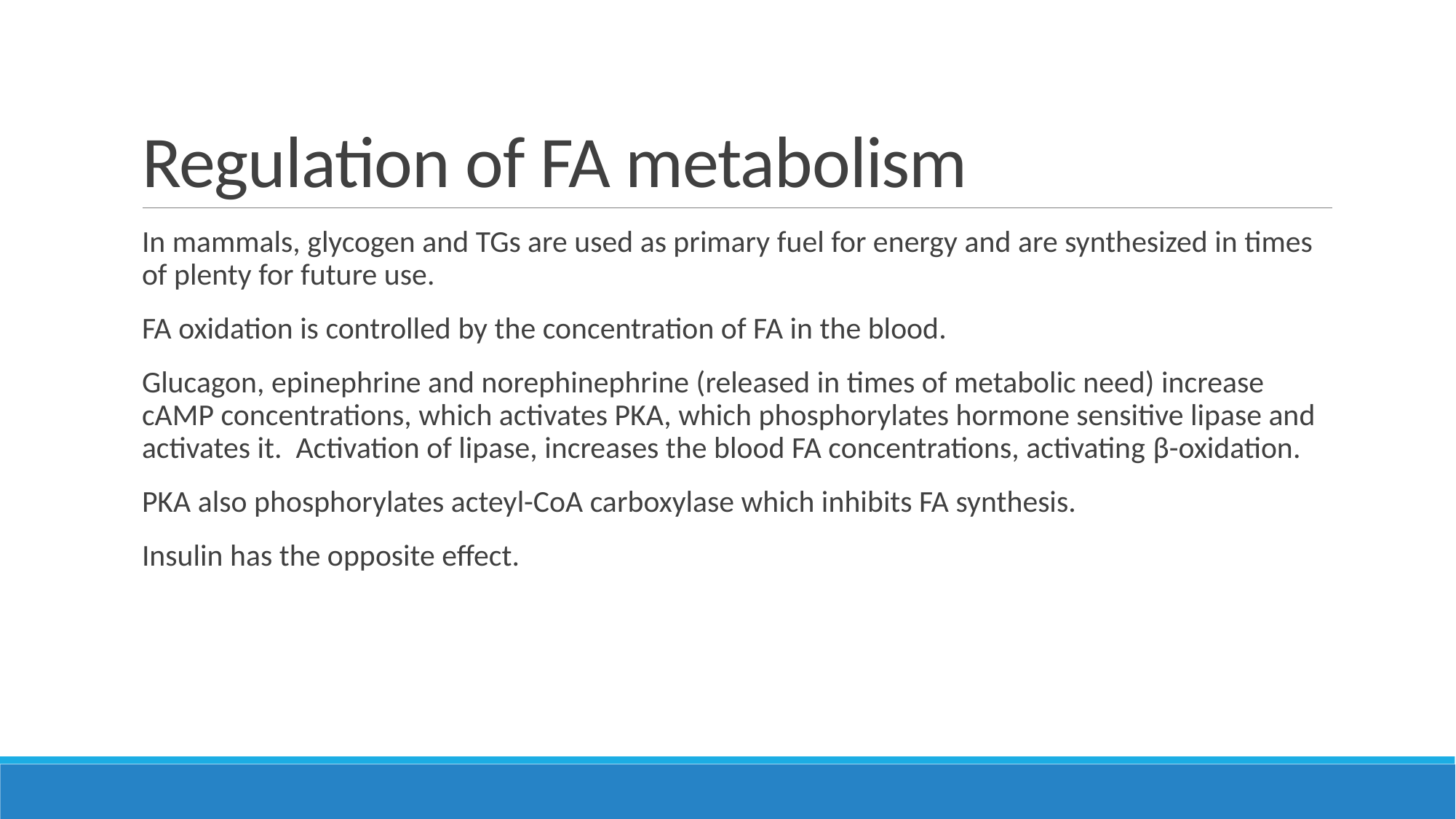

# Regulation of FA metabolism
In mammals, glycogen and TGs are used as primary fuel for energy and are synthesized in times of plenty for future use.
FA oxidation is controlled by the concentration of FA in the blood.
Glucagon, epinephrine and norephinephrine (released in times of metabolic need) increase cAMP concentrations, which activates PKA, which phosphorylates hormone sensitive lipase and activates it.  Activation of lipase, increases the blood FA concentrations, activating β-oxidation.
PKA also phosphorylates acteyl-CoA carboxylase which inhibits FA synthesis.
Insulin has the opposite effect.